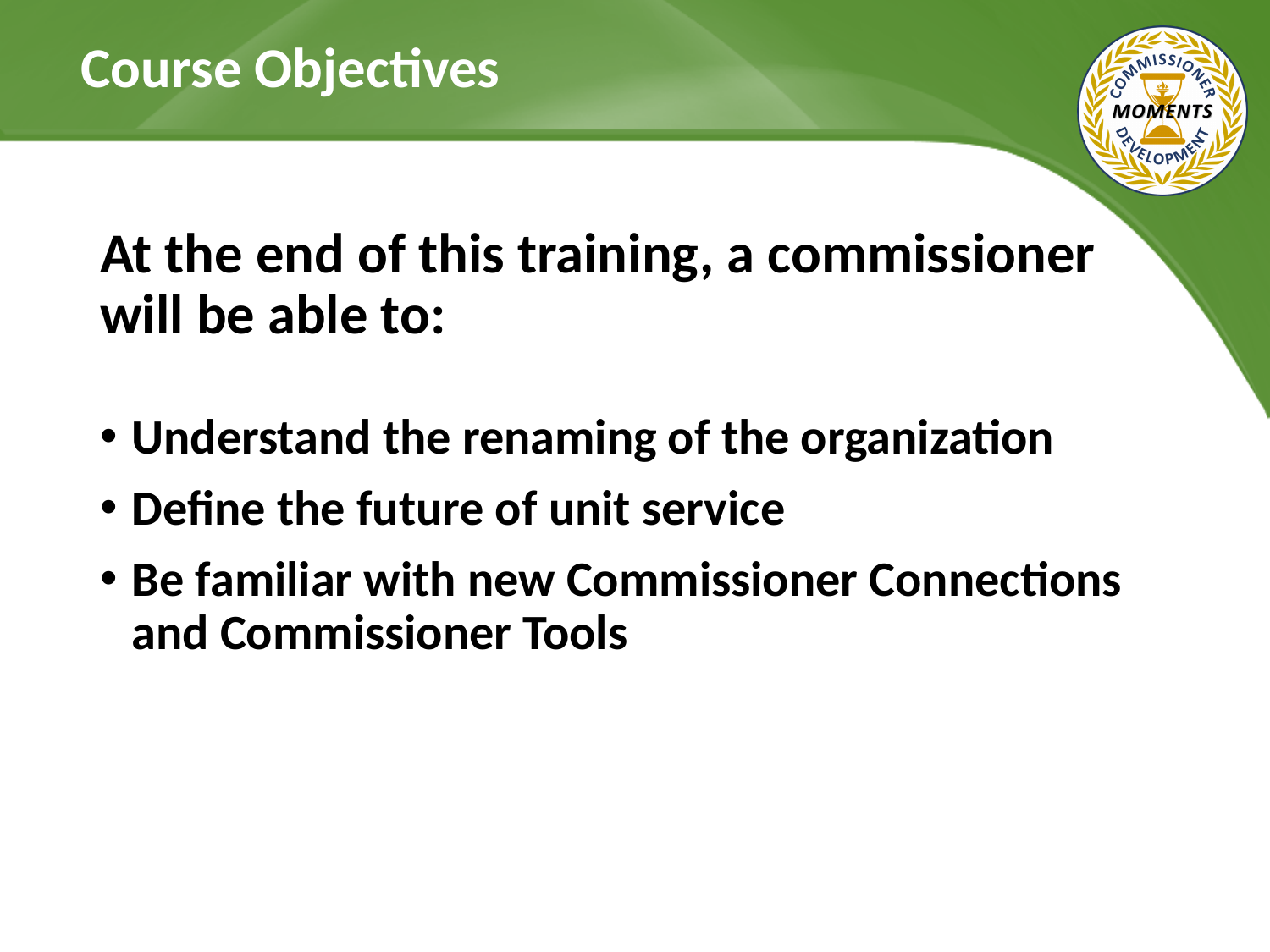

# Course Objectives
At the end of this training, a commissioner will be able to:

Understand the renaming of the organization
Define the future of unit service
Be familiar with new Commissioner Connections and Commissioner Tools